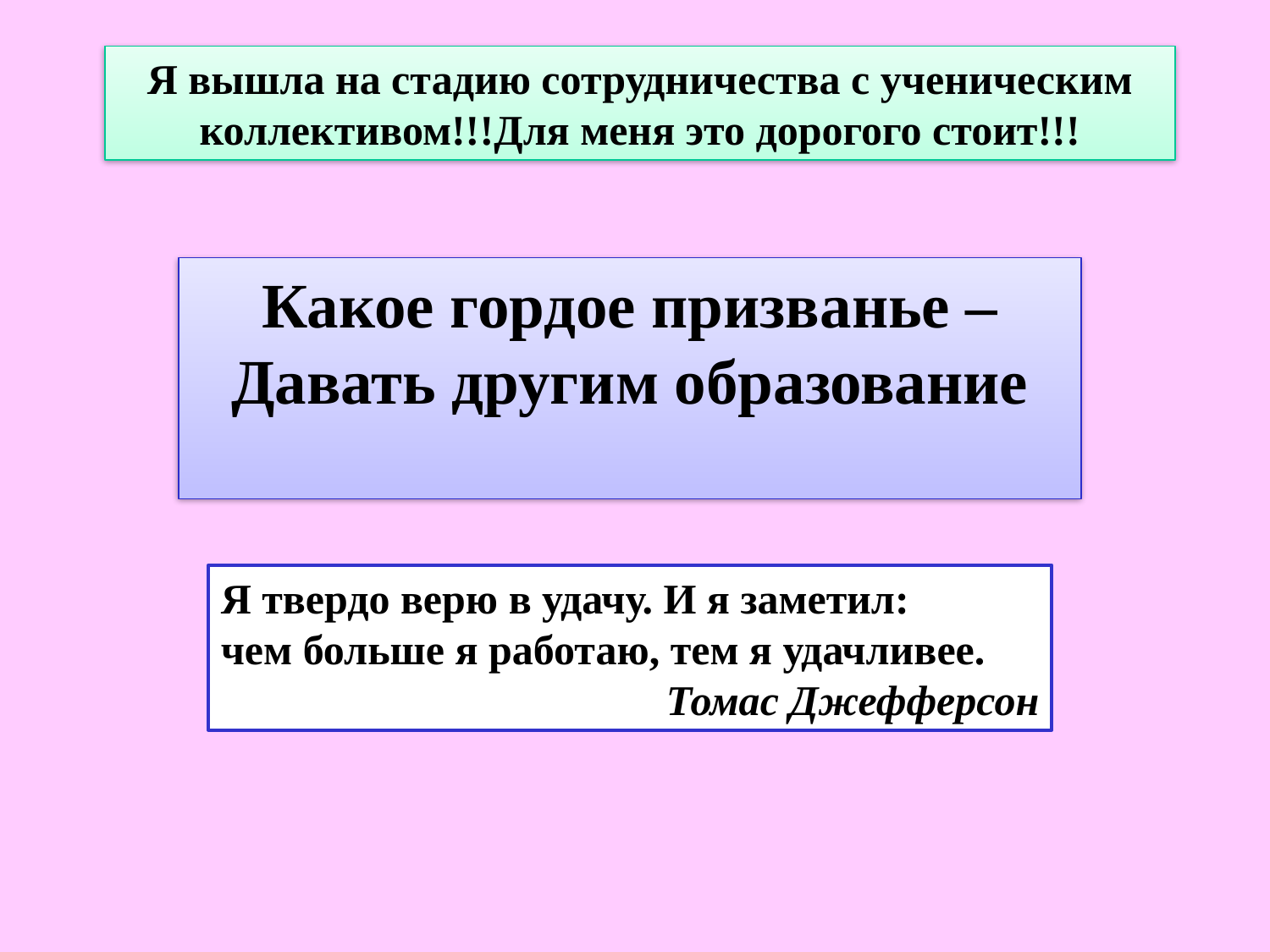

Я вышла на стадию сотрудничества с ученическим коллективом!!!Для меня это дорогого стоит!!!
Какое гордое призванье –
Давать другим образование

Я твердо верю в удачу. И я заметил: чем больше я работаю, тем я удачливее.
Томас Джефферсон